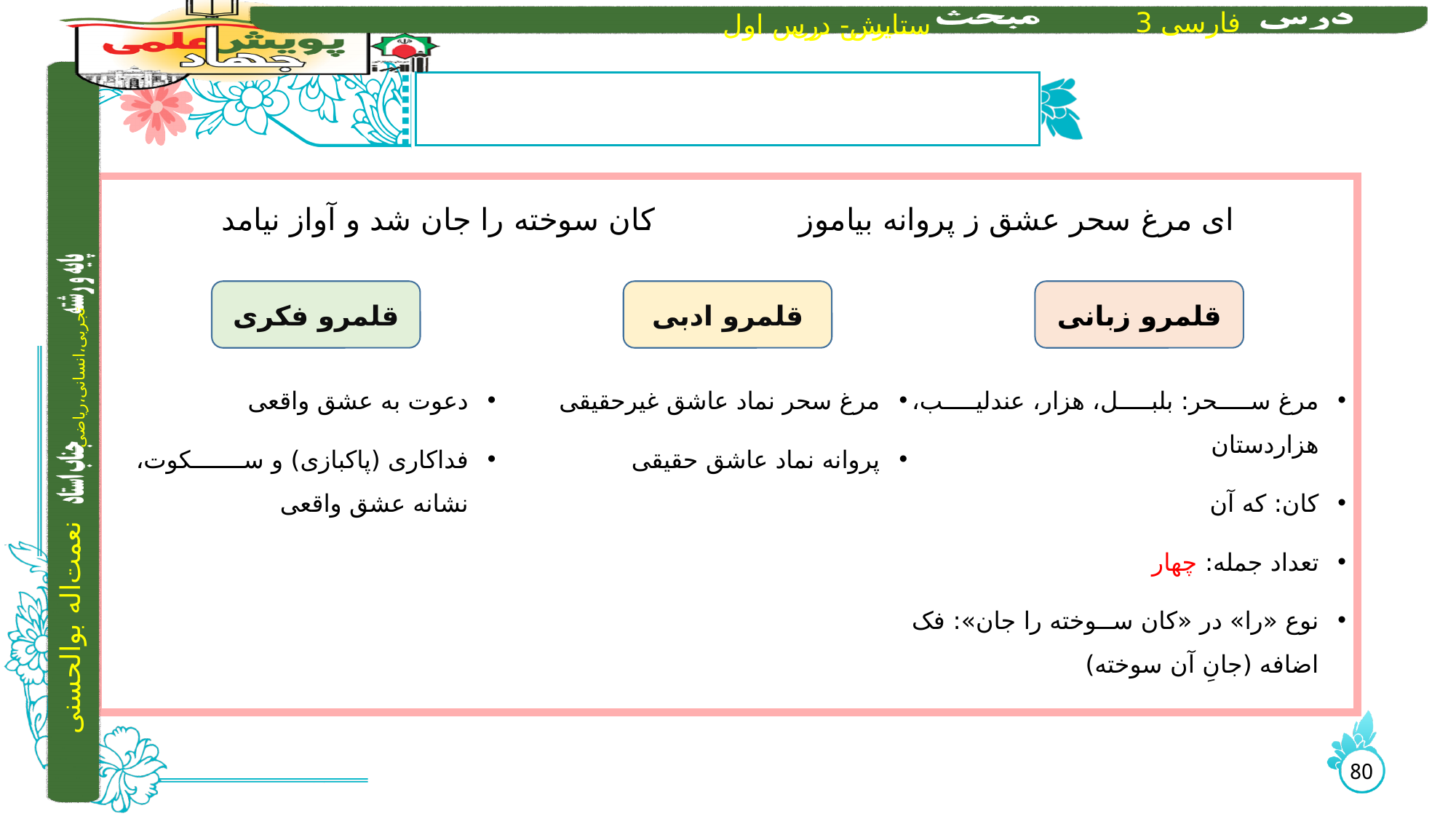

#
ای مرغ سحر عشق ز پروانه بیاموز               کان سوخته را جان شد و آواز نیامد

دعوت به عشق واقعی
فداکاری (پاکبازی) و سکوت، نشانه عشق واقعی

مرغ سحر نماد عاشق غیرحقیقی
پروانه نماد عاشق حقیقی

مرغ سحر: بلبل، هزار، عندلیب، هزاردستان
کان: که آن
تعداد جمله: چهار
نوع «را» در «کان سوخته را جان»: فک اضافه (جانِ آن سوخته)